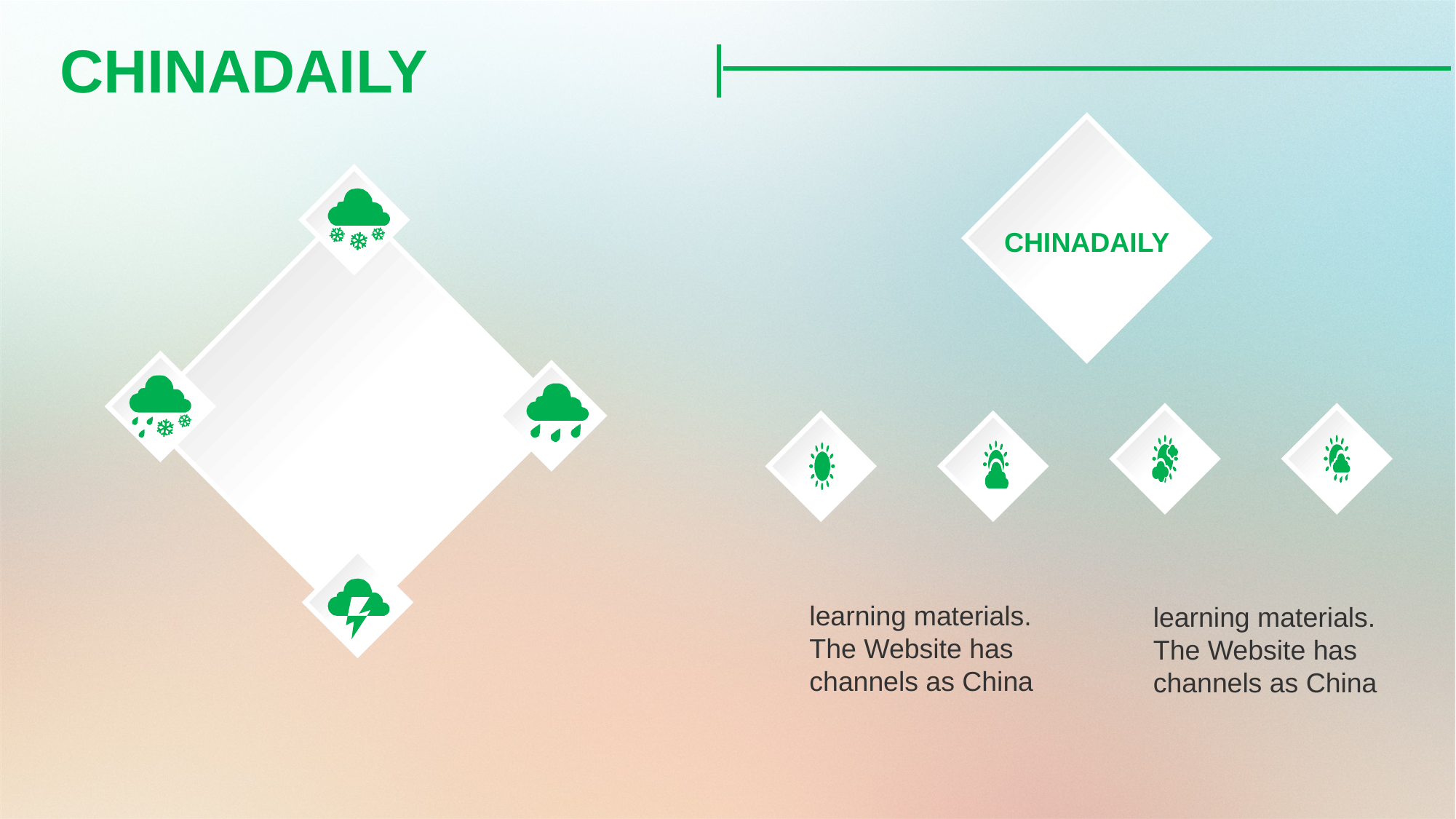

CHINADAILY

CHINADAILY

learning materials. The Website has channels as China
learning materials. The Website has channels as China